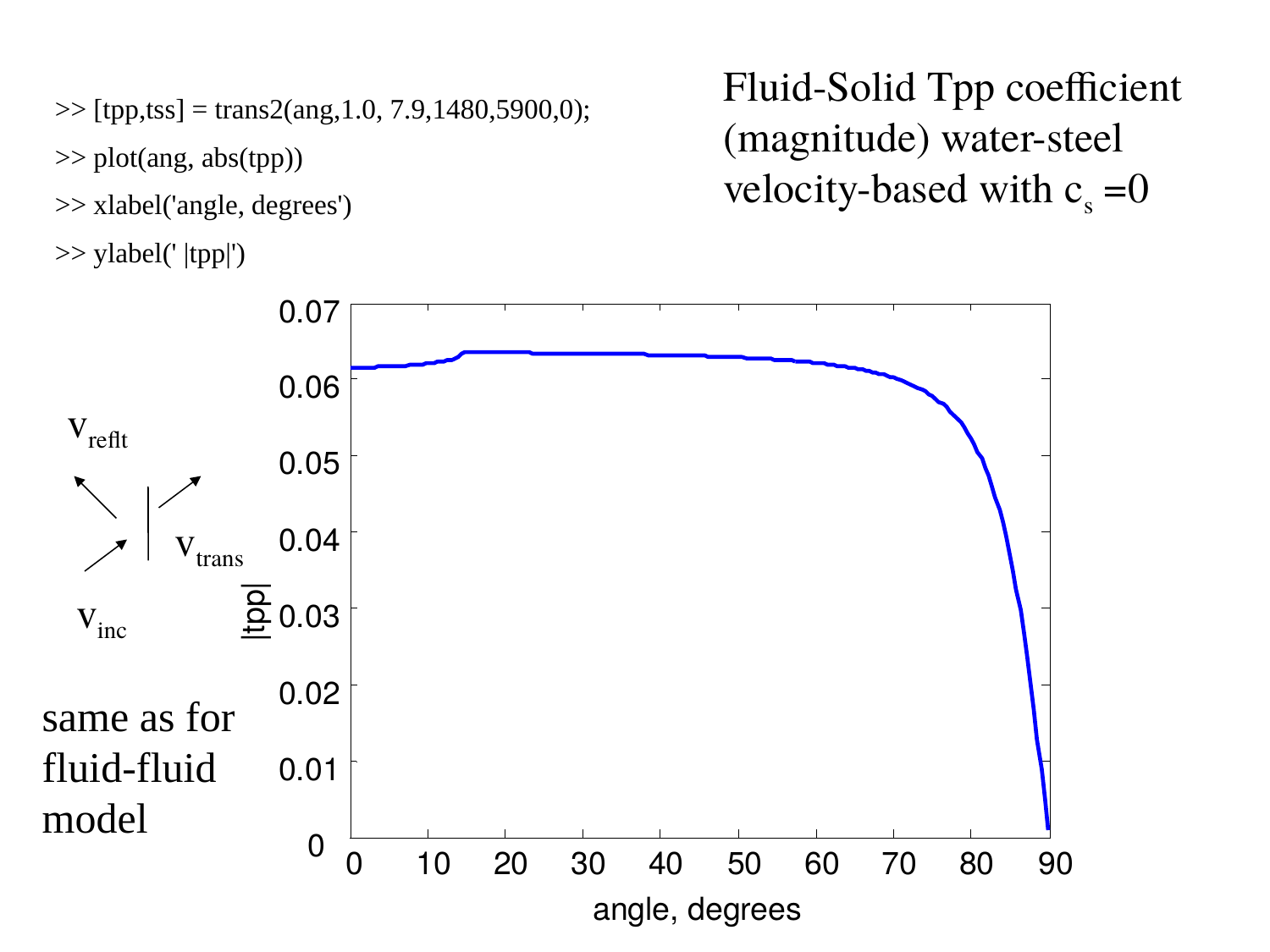

Fluid-Solid Tpp coefficient
(magnitude) water-steel
velocity-based with cs =0
>> [tpp,tss] = trans2(ang,1.0, 7.9,1480,5900,0);
>> plot(ang, abs(tpp))
>> xlabel('angle, degrees')
>> ylabel(' |tpp|')

0.07

0.06

vreflt
0.05

vtrans
0.04

vinc
|tpp|
0.03

0.02
same as for
fluid-fluid
model

0.01

0

0
10
20
30
40
50
60
70
80
90
angle, degrees